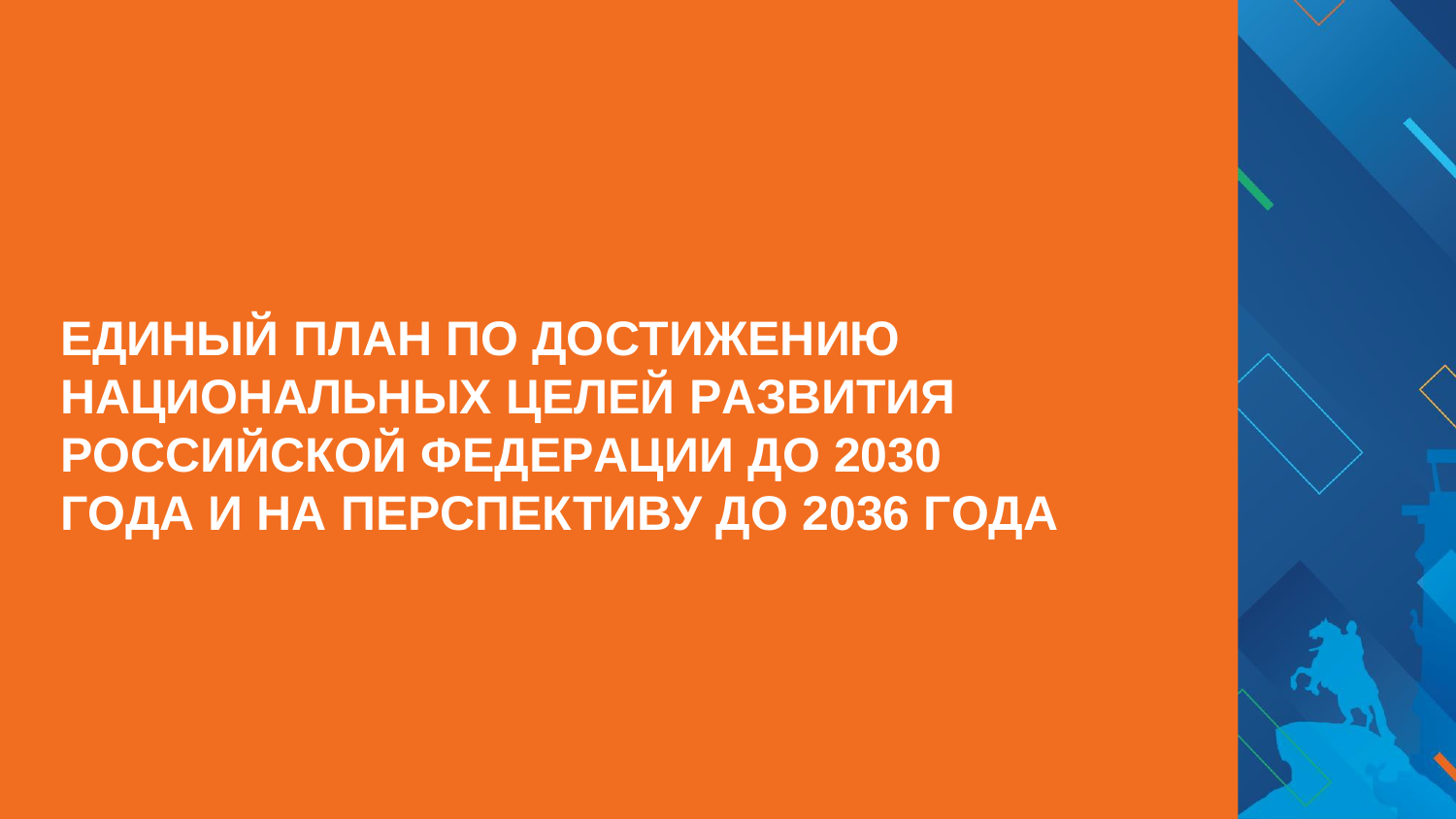

ЕДИНЫЙ ПЛАН ПО ДОСТИЖЕНИЮ НАЦИОНАЛЬНЫХ ЦЕЛЕЙ РАЗВИТИЯ РОССИЙСКОЙ ФЕДЕРАЦИИ ДО 2030 ГОДА И НА ПЕРСПЕКТИВУ ДО 2036 ГОДА